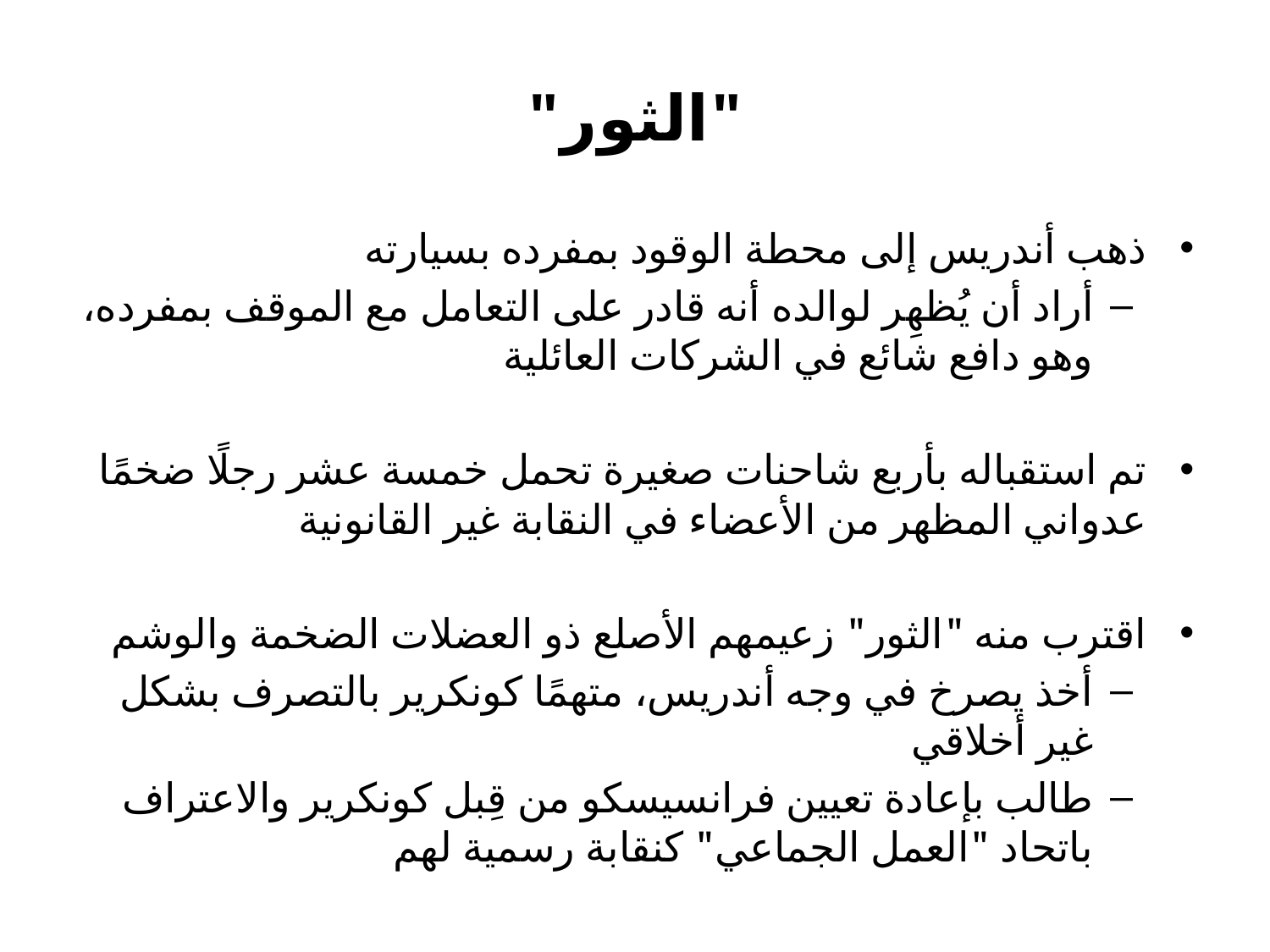

# "الثور"
ذهب أندريس إلى محطة الوقود بمفرده بسيارته
أراد أن يُظهِر لوالده أنه قادر على التعامل مع الموقف بمفرده، وهو دافع شائع في الشركات العائلية

تم استقباله بأربع شاحنات صغيرة تحمل خمسة عشر رجلًا ضخمًا عدواني المظهر من الأعضاء في النقابة غير القانونية

اقترب منه "الثور" زعيمهم الأصلع ذو العضلات الضخمة والوشم
أخذ يصرخ في وجه أندريس، متهمًا كونكرير بالتصرف بشكل غير أخلاقي
طالب بإعادة تعيين فرانسيسكو من قِبل كونكرير والاعتراف باتحاد "العمل الجماعي" كنقابة رسمية لهم